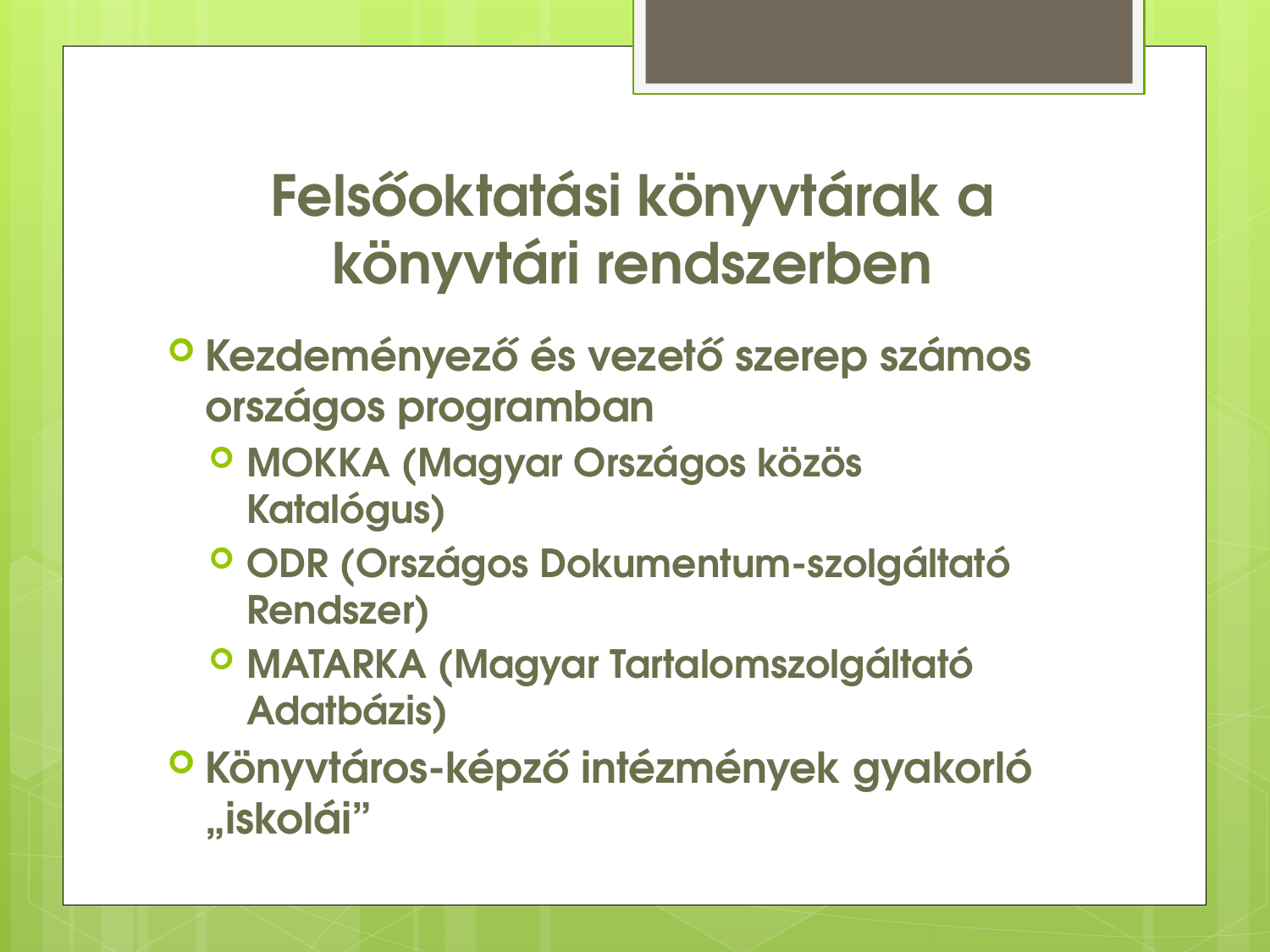

# Felsőoktatási könyvtárak a könyvtári rendszerben
Kezdeményező és vezető szerep számos országos programban
MOKKA (Magyar Országos közös Katalógus)
ODR (Országos Dokumentum-szolgáltató Rendszer)
MATARKA (Magyar Tartalomszolgáltató Adatbázis)
Könyvtáros-képző intézmények gyakorló „iskolái”